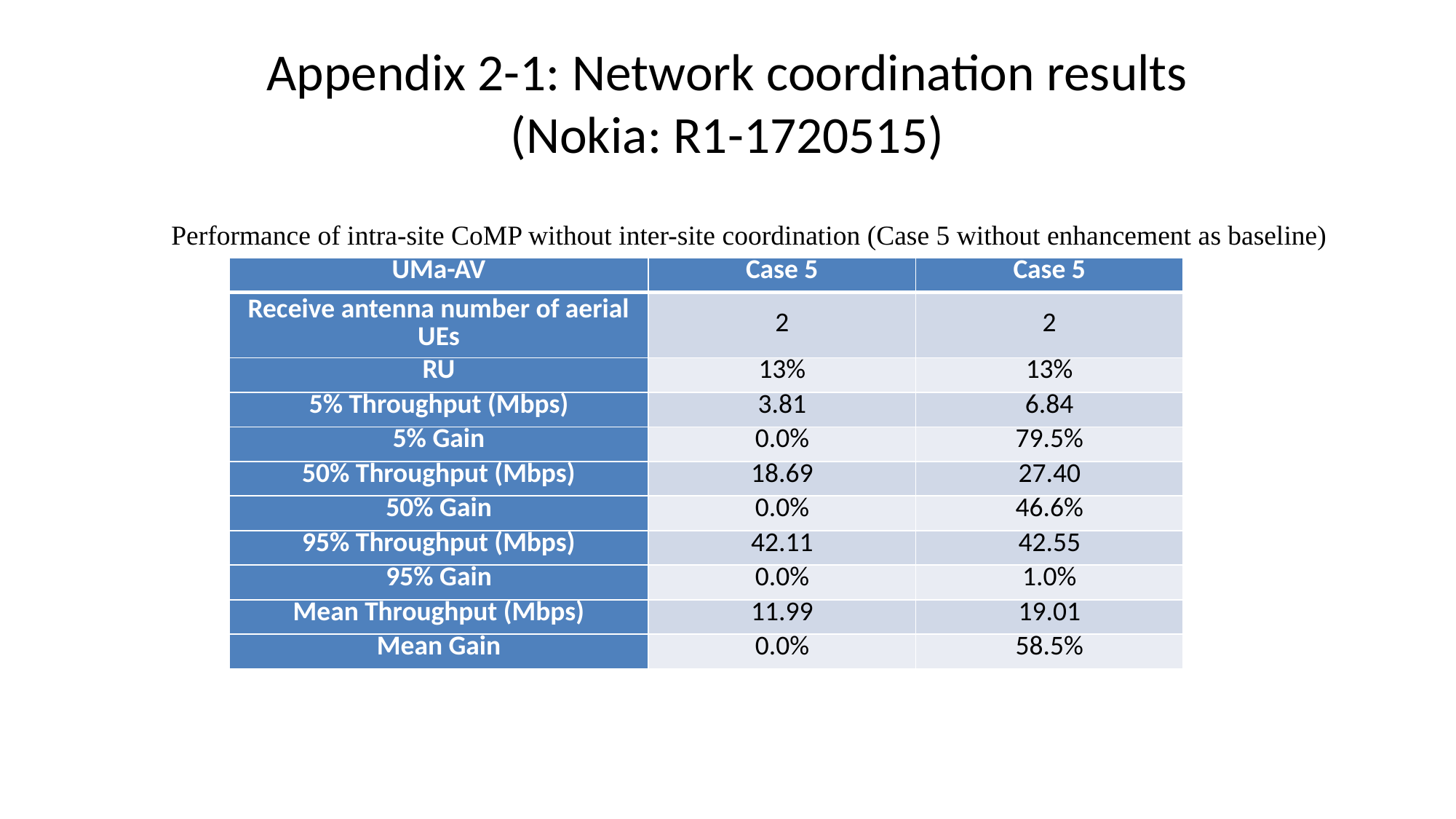

# Appendix 2-1: Network coordination results (Nokia: R1-1720515)
Performance of intra-site CoMP without inter-site coordination (Case 5 without enhancement as baseline)

| UMa-AV | Case 5 | Case 5 |
| --- | --- | --- |
| Receive antenna number of aerial UEs | 2 | 2 |
| RU | 13% | 13% |
| 5% Throughput (Mbps) | 3.81 | 6.84 |
| 5% Gain | 0.0% | 79.5% |
| 50% Throughput (Mbps) | 18.69 | 27.40 |
| 50% Gain | 0.0% | 46.6% |
| 95% Throughput (Mbps) | 42.11 | 42.55 |
| 95% Gain | 0.0% | 1.0% |
| Mean Throughput (Mbps) | 11.99 | 19.01 |
| Mean Gain | 0.0% | 58.5% |